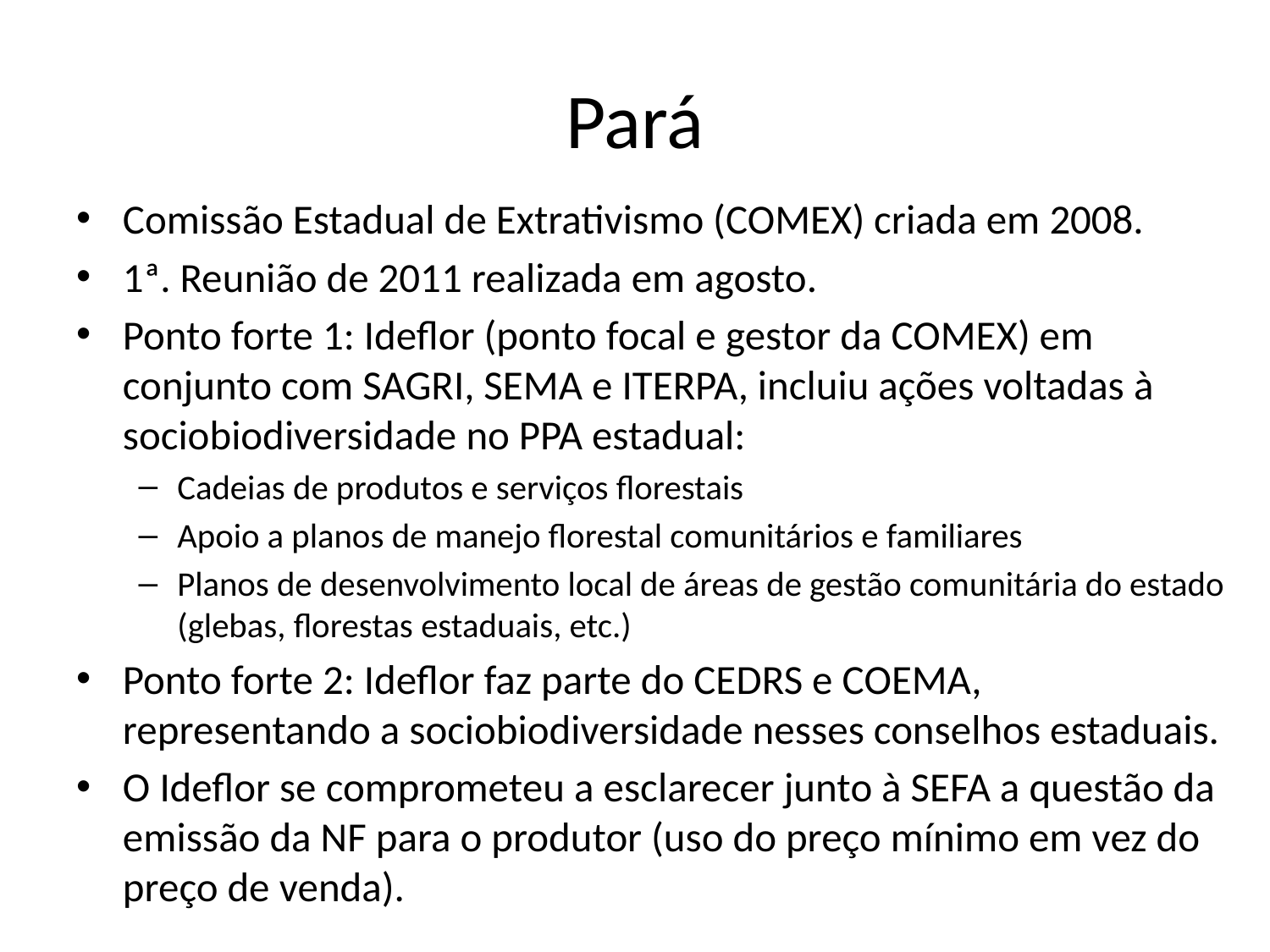

# Pará
Comissão Estadual de Extrativismo (COMEX) criada em 2008.
1ª. Reunião de 2011 realizada em agosto.
Ponto forte 1: Ideflor (ponto focal e gestor da COMEX) em conjunto com SAGRI, SEMA e ITERPA, incluiu ações voltadas à sociobiodiversidade no PPA estadual:
Cadeias de produtos e serviços florestais
Apoio a planos de manejo florestal comunitários e familiares
Planos de desenvolvimento local de áreas de gestão comunitária do estado (glebas, florestas estaduais, etc.)
Ponto forte 2: Ideflor faz parte do CEDRS e COEMA, representando a sociobiodiversidade nesses conselhos estaduais.
O Ideflor se comprometeu a esclarecer junto à SEFA a questão da emissão da NF para o produtor (uso do preço mínimo em vez do preço de venda).